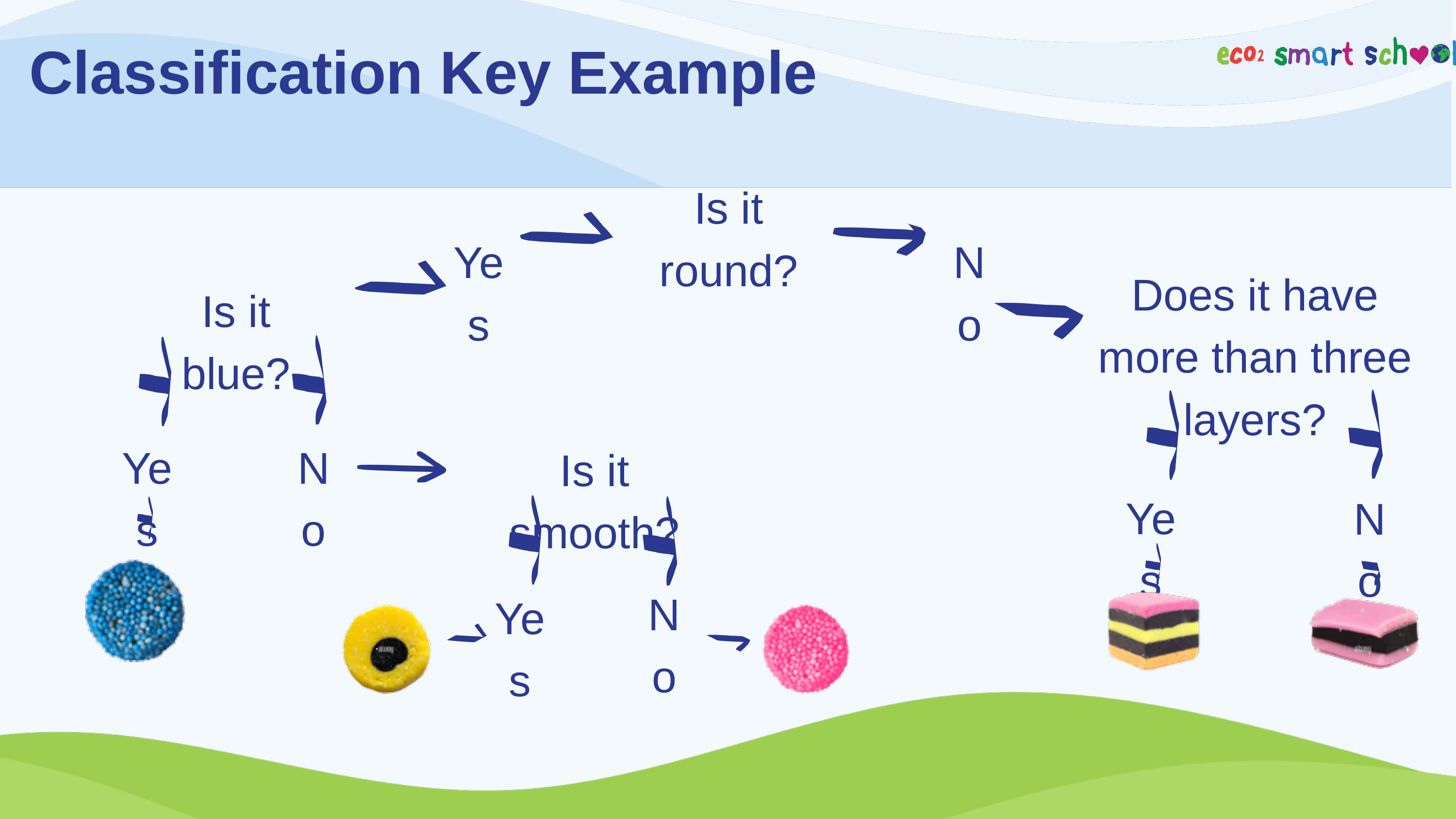

Classification Key Example

Is it round?

Yes
No
Does it have more than three layers?

Is it blue?

Yes
No
Is it smooth?

Yes
No

No
Yes